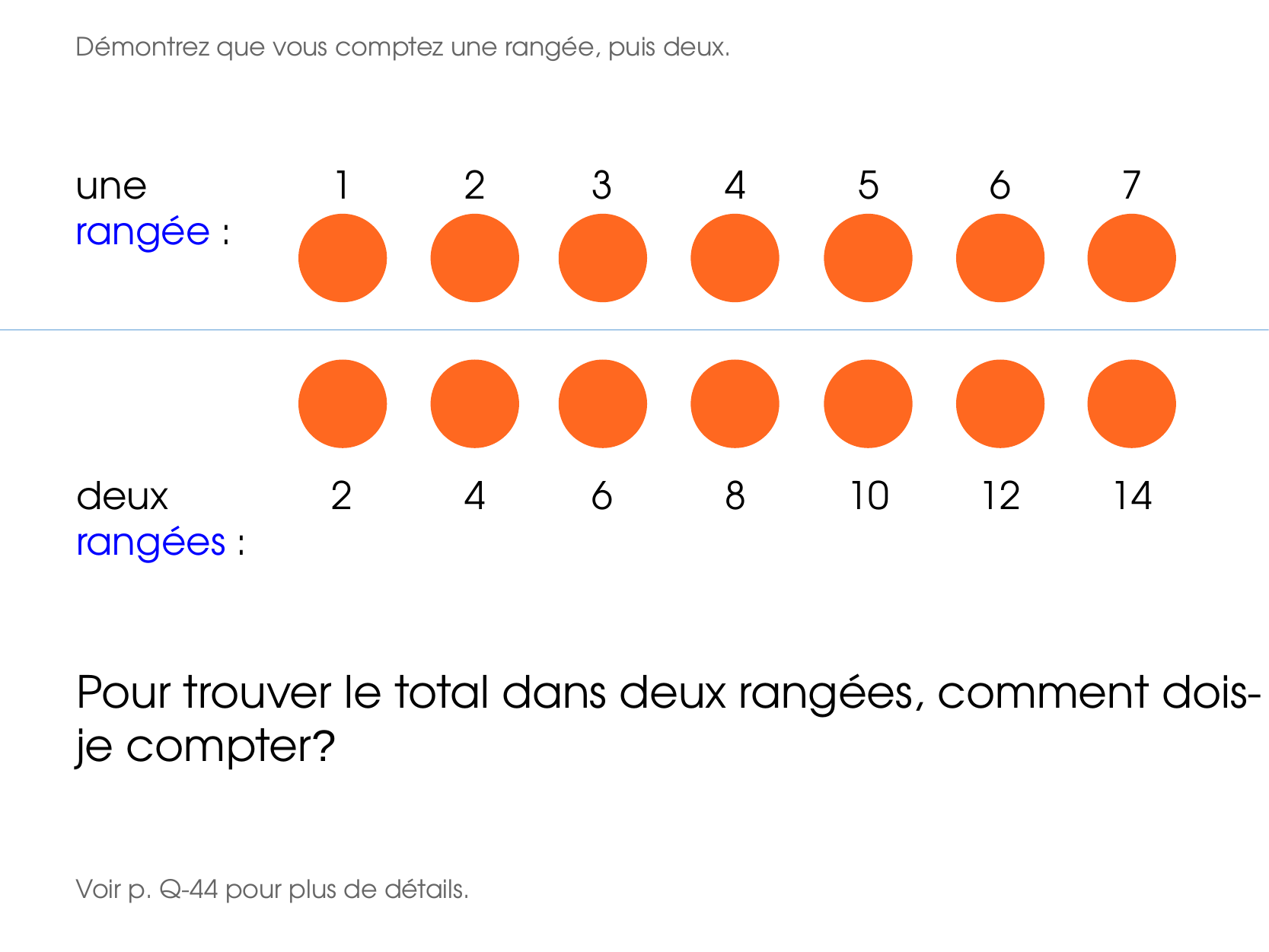

Démontrez que vous comptez une rangée, puis deux.
une rangée :
1
2
3
4
5
6
7

deux rangées :
2
4
6
8
10
12
14
Pour trouver le total dans deux rangées, comment dois-je compter?
Voir p. Q-44 pour plus de détails.